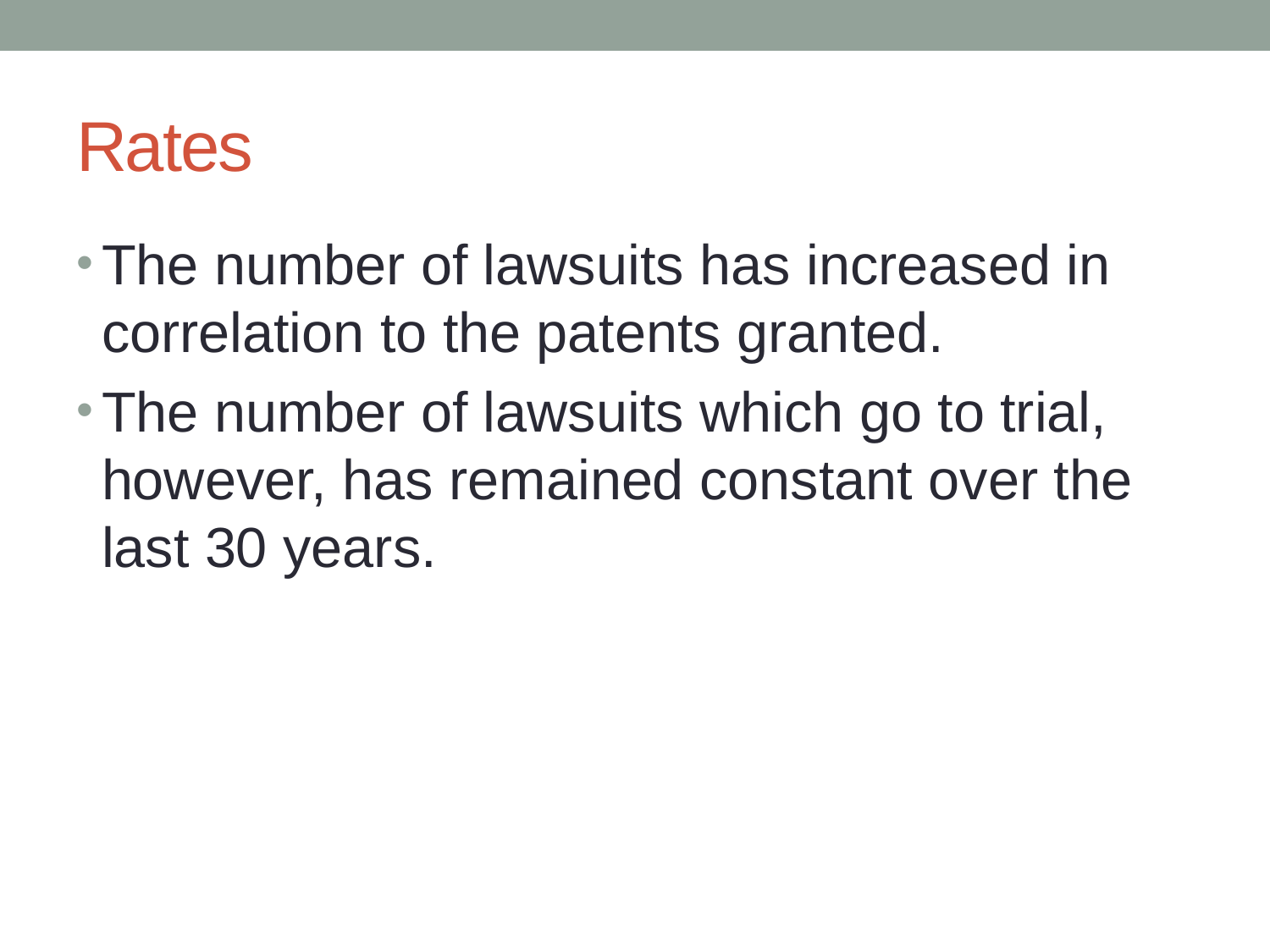

# Rates
The number of lawsuits has increased in correlation to the patents granted.
The number of lawsuits which go to trial, however, has remained constant over the last 30 years.